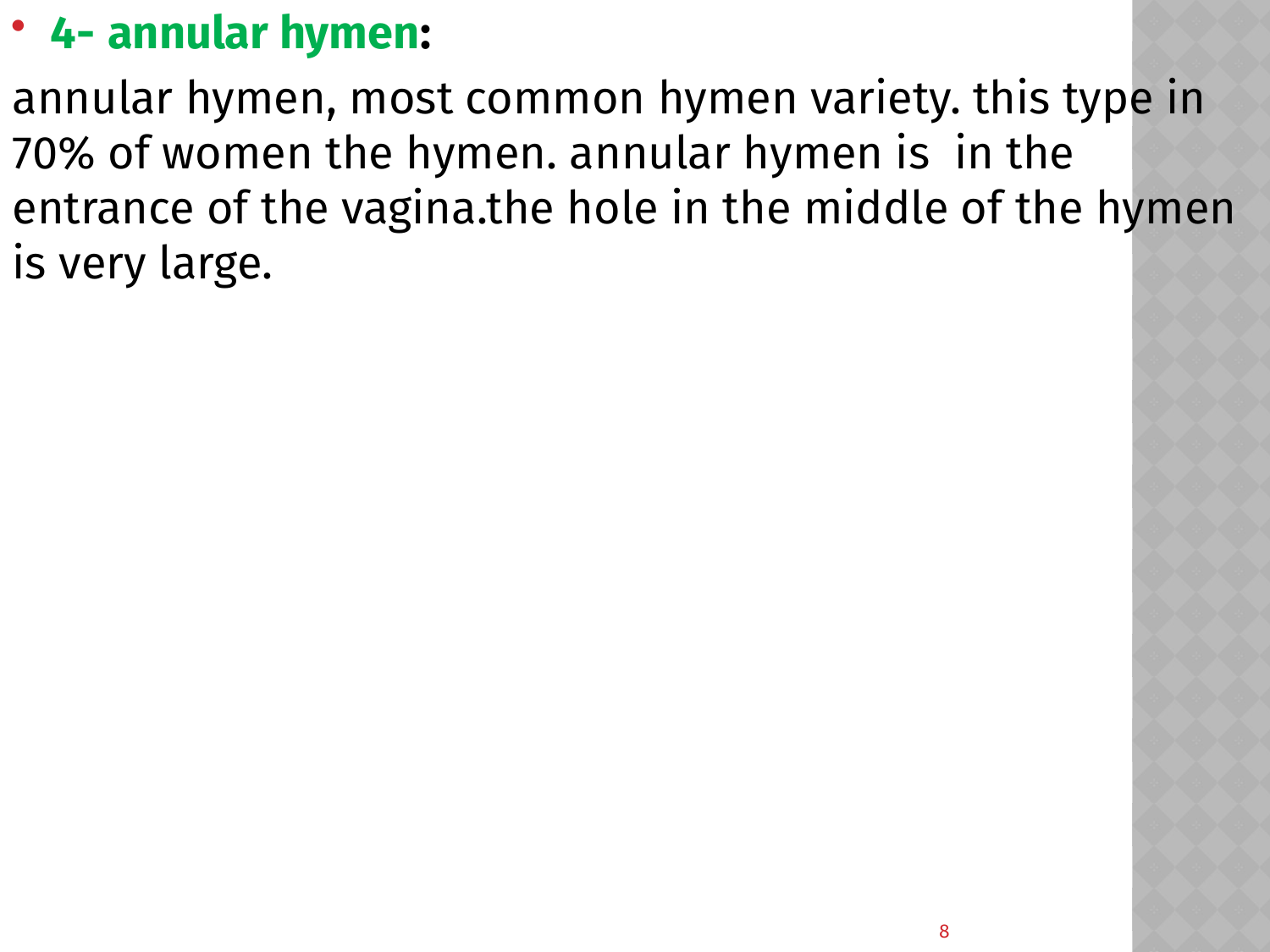

4- annular hymen:
annular hymen, most common hymen variety. this type in 70% of women the hymen. annular hymen is  in the entrance of the vagina.the hole in the middle of the hymen is very large.

8